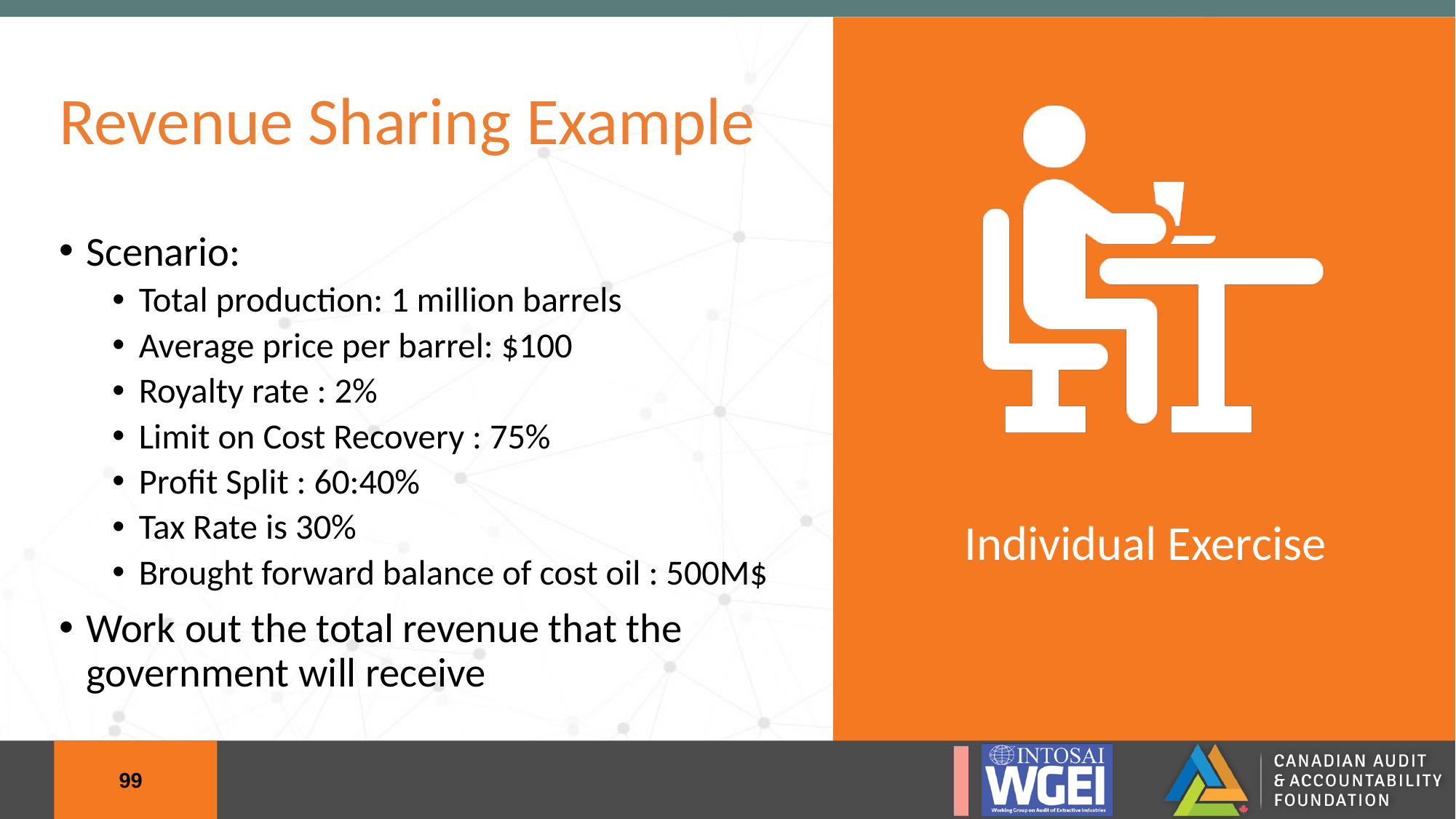

# Revenue Sharing Example
Scenario:
Total production: 1 million barrels
Average price per barrel: $100
Royalty rate : 2%
Limit on Cost Recovery : 75%
Profit Split : 60:40%
Tax Rate is 30%
Brought forward balance of cost oil : 500M$
Work out the total revenue that the government will receive
Individual Exercise